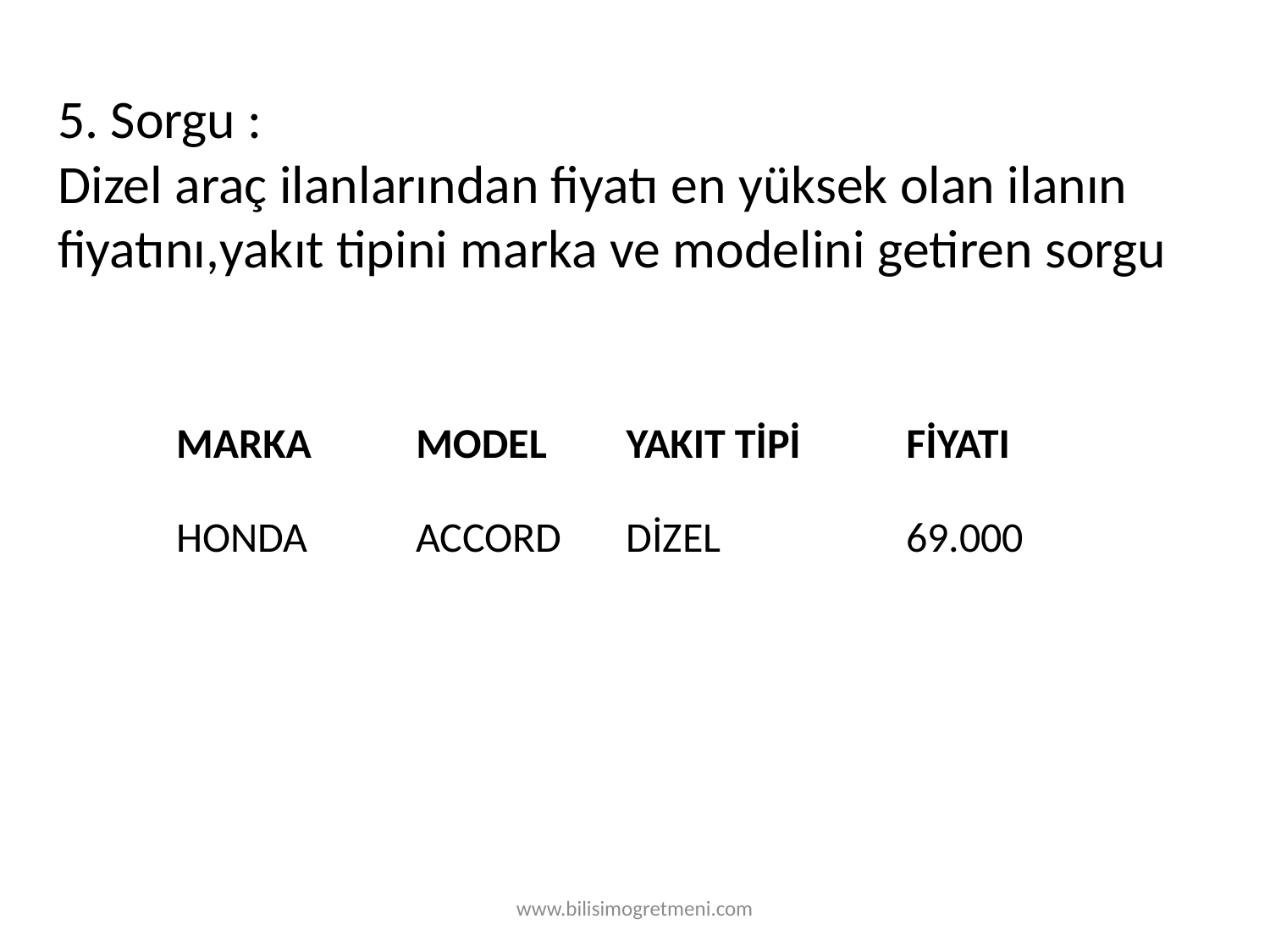

# 5. Sorgu : Dizel araç ilanlarından fiyatı en yüksek olan ilanın fiyatını,yakıt tipini marka ve modelini getiren sorgu
| MARKA | MODEL | YAKIT TİPİ | FİYATI |
| --- | --- | --- | --- |
| HONDA | ACCORD | DİZEL | 69.000 |
www.bilisimogretmeni.com